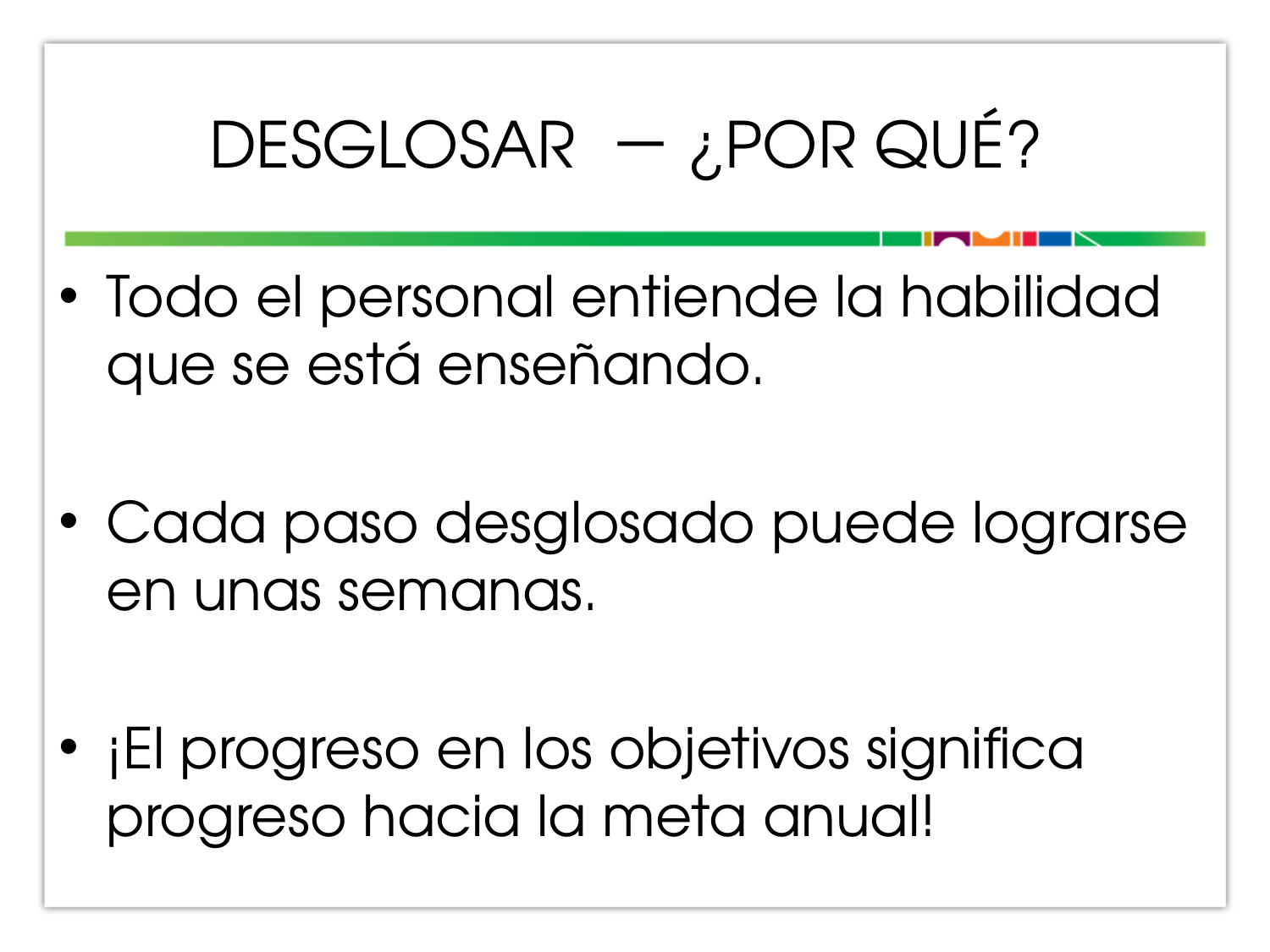

# Desglosar －¿por qué?
Todo el personal entiende la habilidad que se está enseñando.

Cada paso desglosado puede lograrse en unas semanas.

¡El progreso en los objetivos significa progreso hacia la meta anual!